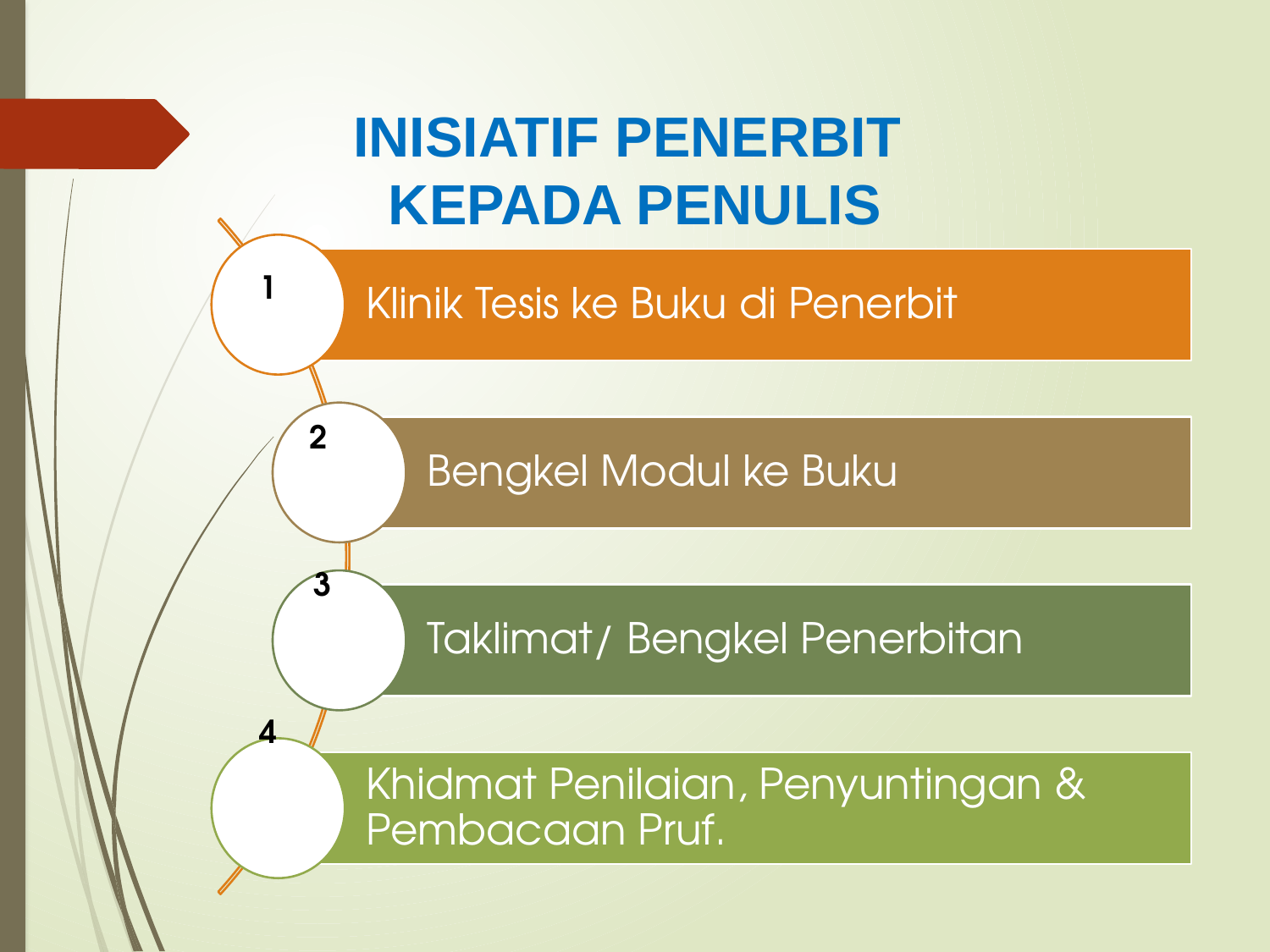

# INISIATIF PENERBIT KEPADA PENULIS
Klinik Tesis ke Buku di Penerbit
Bengkel Modul ke Buku
Taklimat/ Bengkel Penerbitan
Khidmat Penilaian, Penyuntingan & Pembacaan Pruf.
1
2
3
4